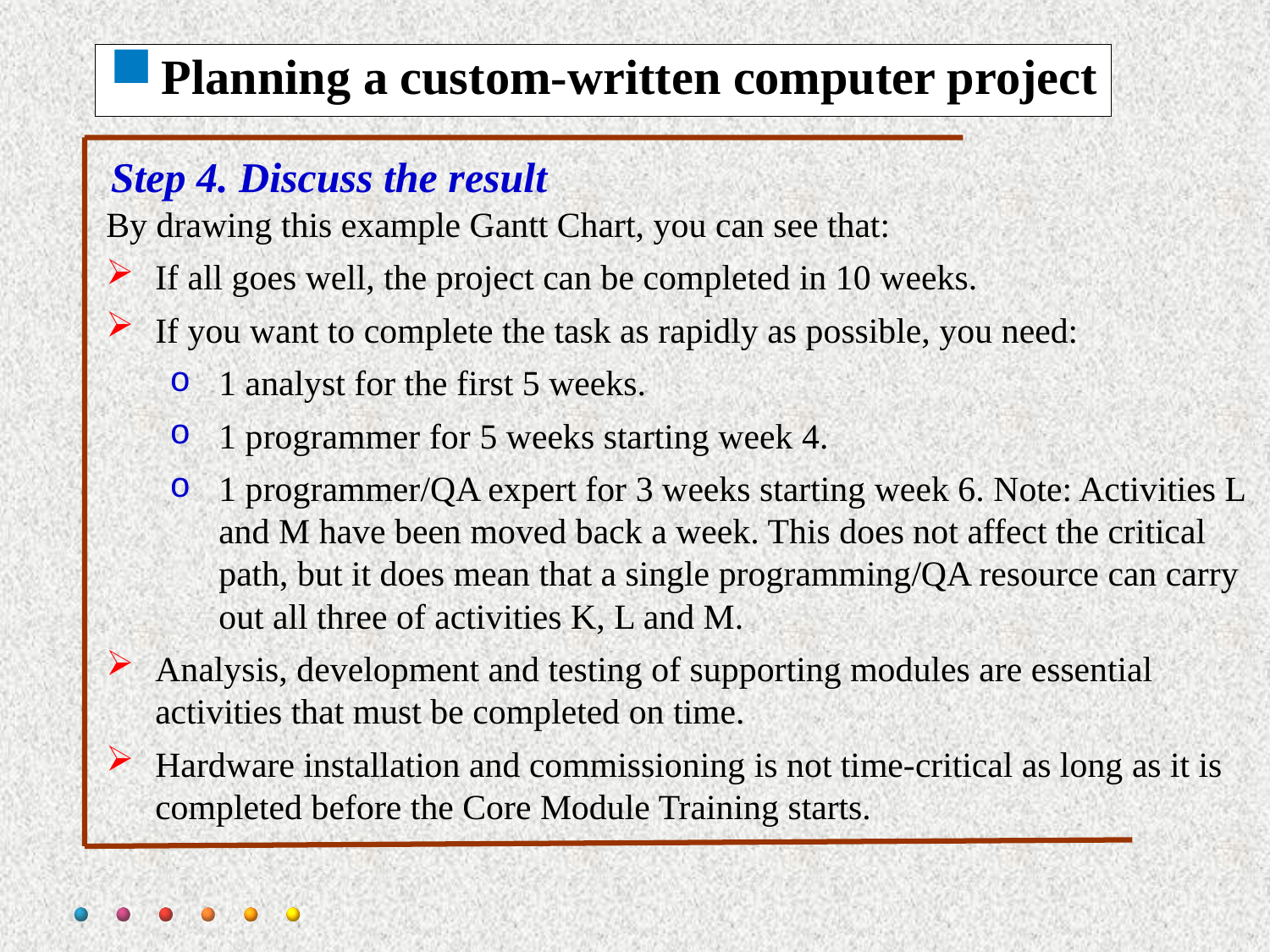

# Planning a custom-written computer project
Step 4. Discuss the result
By drawing this example Gantt Chart, you can see that:
If all goes well, the project can be completed in 10 weeks.
If you want to complete the task as rapidly as possible, you need:
1 analyst for the first 5 weeks.
1 programmer for 5 weeks starting week 4.
1 programmer/QA expert for 3 weeks starting week 6. Note: Activities L and M have been moved back a week. This does not affect the critical path, but it does mean that a single programming/QA resource can carry out all three of activities K, L and M.
Analysis, development and testing of supporting modules are essential activities that must be completed on time.
Hardware installation and commissioning is not time-critical as long as it is completed before the Core Module Training starts.